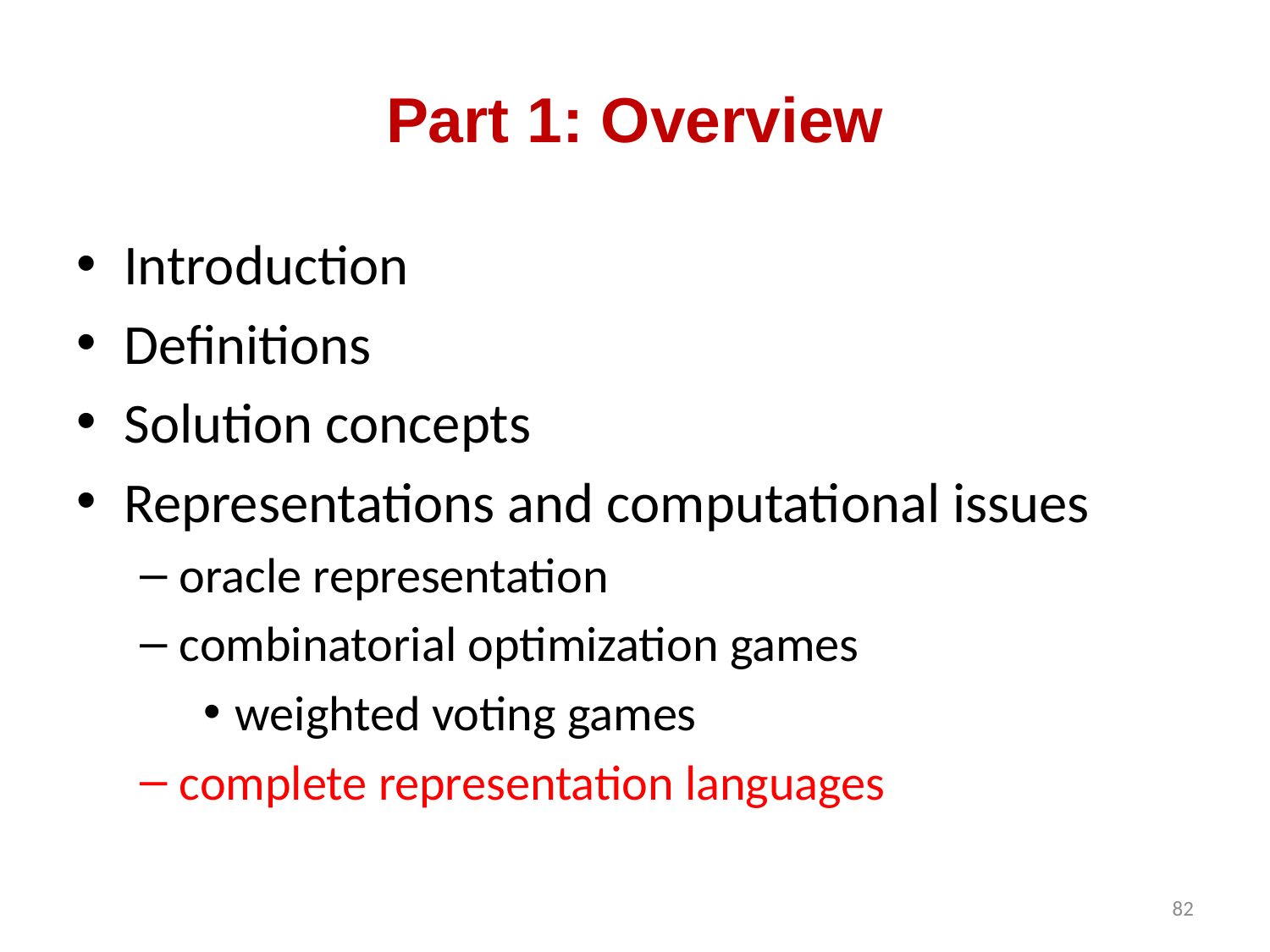

# Part 1: Overview
Introduction
Definitions
Solution concepts
Representations and computational issues
oracle representation
combinatorial optimization games
weighted voting games
complete representation languages
82